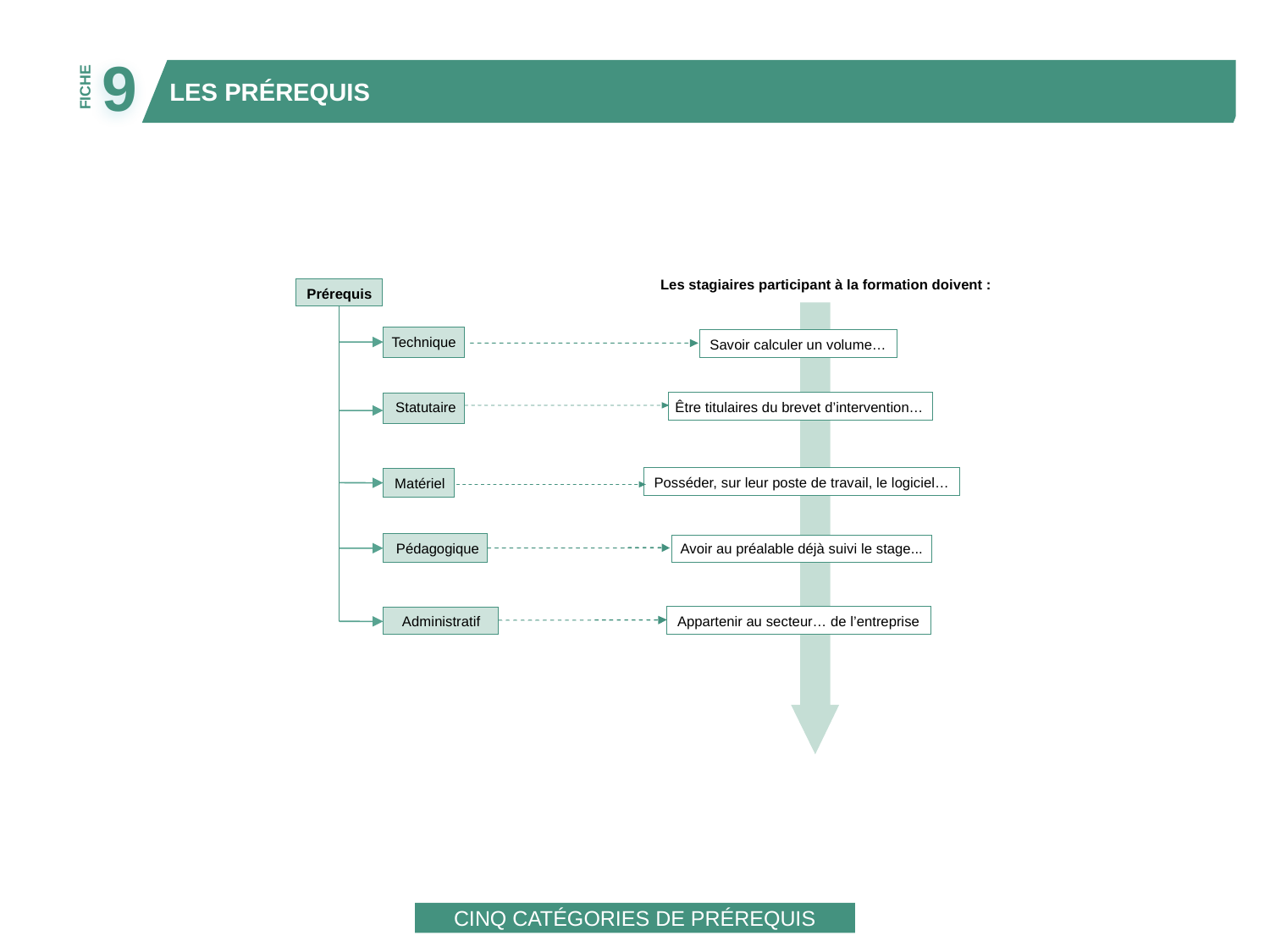

9

LES PRÉREQUIS
FICHE
Les stagiaires participant à la formation doivent :

Prérequis

Technique
Savoir calculer un volume…

Statutaire
Être titulaires du brevet d’intervention…

Posséder, sur leur poste de travail, le logiciel…
Matériel

Pédagogique
Avoir au préalable déjà suivi le stage...

Appartenir au secteur… de l’entreprise
Administratif

CINQ CATÉGORIES DE PRÉREQUIS